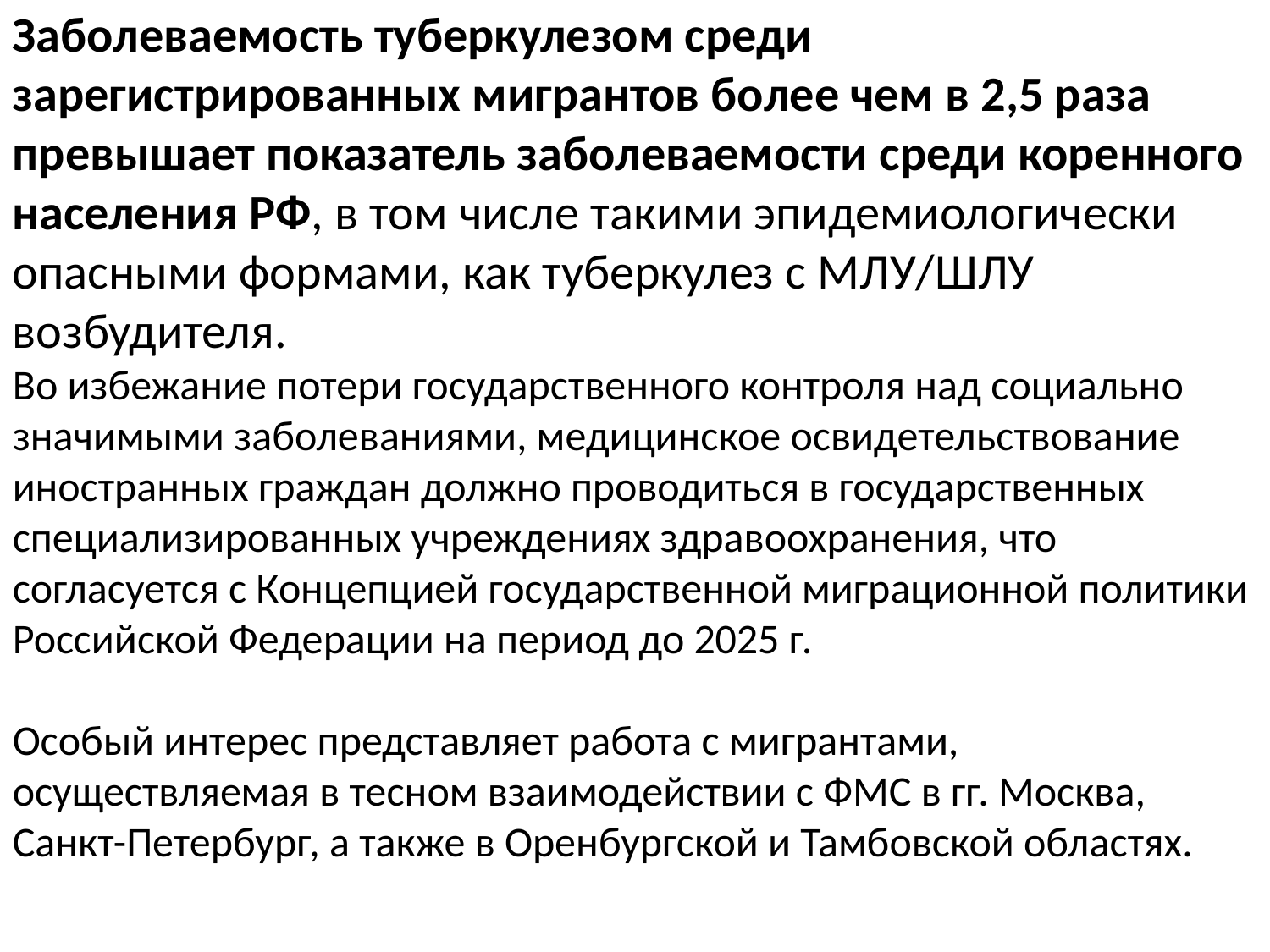

Заболеваемость туберкулезом среди зарегистрированных мигрантов более чем в 2,5 раза превышает показатель заболеваемости среди коренного населения РФ, в том числе такими эпидемиологически опасными формами, как туберкулез с МЛУ/ШЛУ возбудителя.
Во избежание потери государственного контроля над социально значимыми заболеваниями, медицинское освидетельствование иностранных граждан должно проводиться в государственных специализированных учреждениях здравоохранения, что согласуется с Концепцией государственной миграционной политики Российской Федерации на период до 2025 г.

Особый интерес представляет работа с мигрантами, осуществляемая в тесном взаимодействии с ФМС в гг. Москва, Санкт-Петербург, а также в Оренбургской и Тамбовской областях.